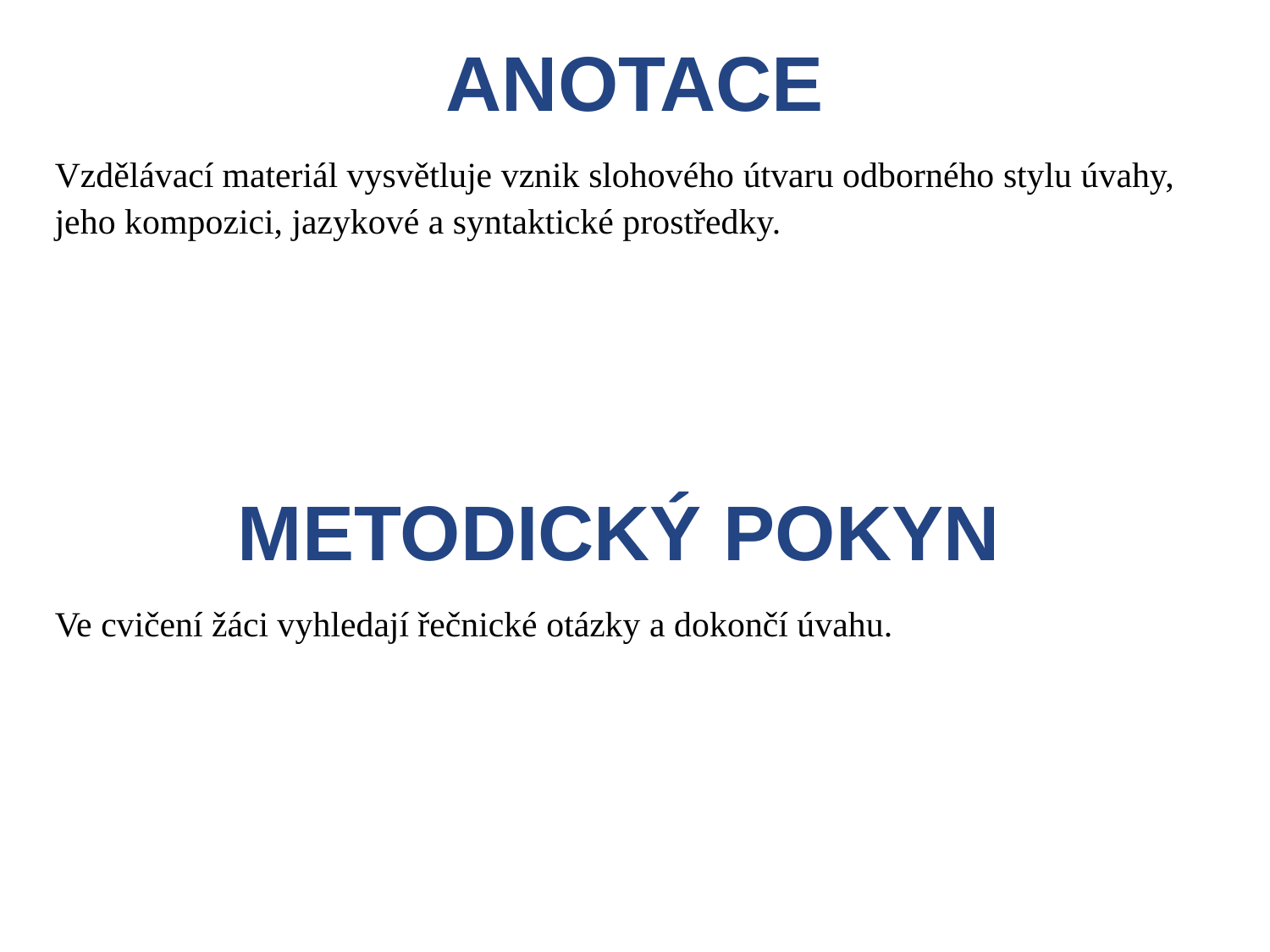

ANOTACE
Vzdělávací materiál vysvětluje vznik slohového útvaru odborného stylu úvahy, jeho kompozici, jazykové a syntaktické prostředky.
METODICKÝ POKYN
Ve cvičení žáci vyhledají řečnické otázky a dokončí úvahu.